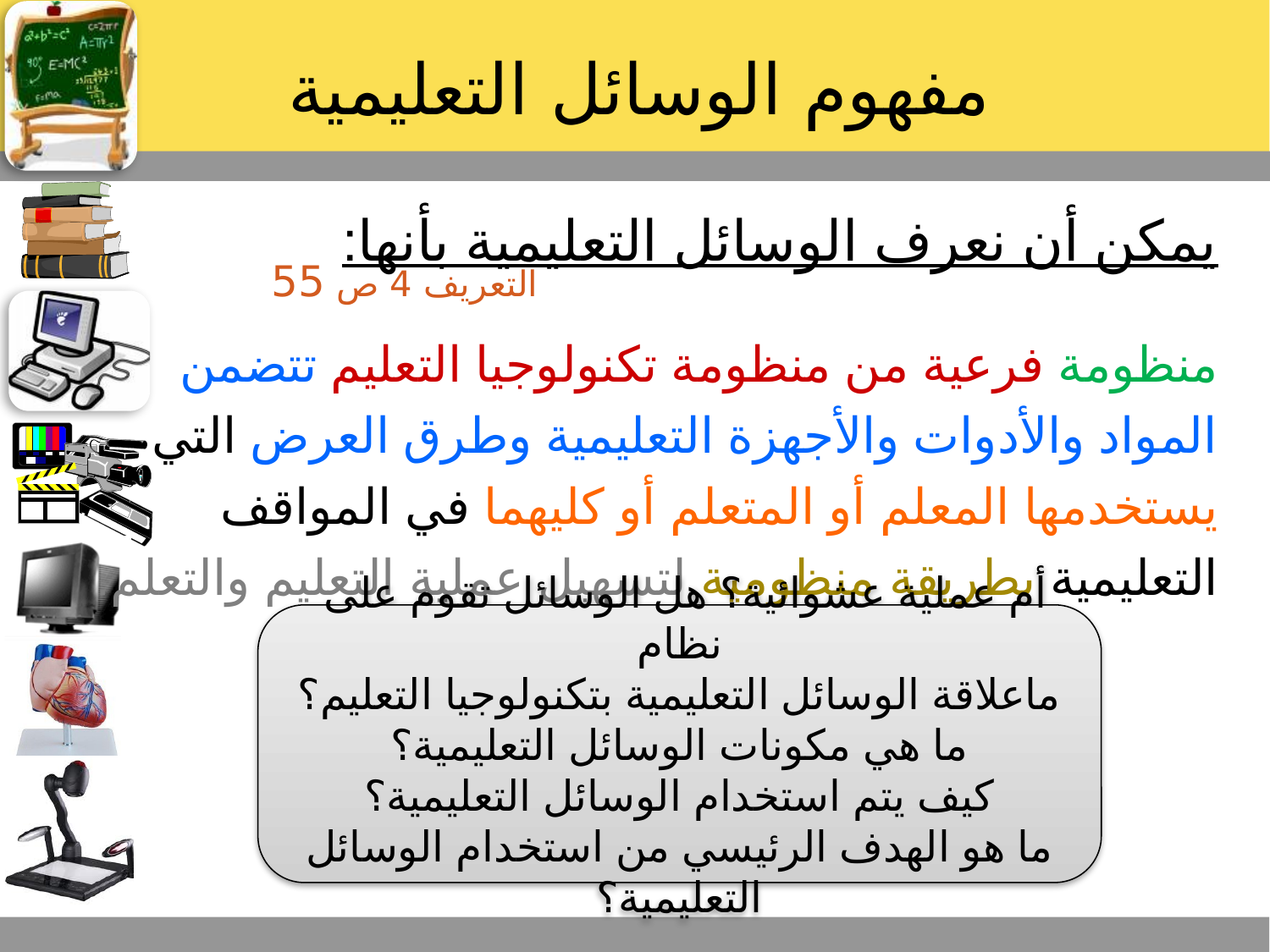

# مفهوم الوسائل التعليمية
يمكن أن نعرف الوسائل التعليمية بأنها:

منظومة فرعية من منظومة تكنولوجيا التعليم تتضمن المواد والأدوات والأجهزة التعليمية وطرق العرض التي يستخدمها المعلم أو المتعلم أو كليهما في المواقف التعليمية بطريقة منظومية لتسهيل عملية التعليم والتعلم.

التعريف 4 ص 55
 أم عملية عشوائية؟ هل الوسائل تقوم على نظام
ماعلاقة الوسائل التعليمية بتكنولوجيا التعليم؟
ما هي مكونات الوسائل التعليمية؟
كيف يتم استخدام الوسائل التعليمية؟
ما هو الهدف الرئيسي من استخدام الوسائل التعليمية؟